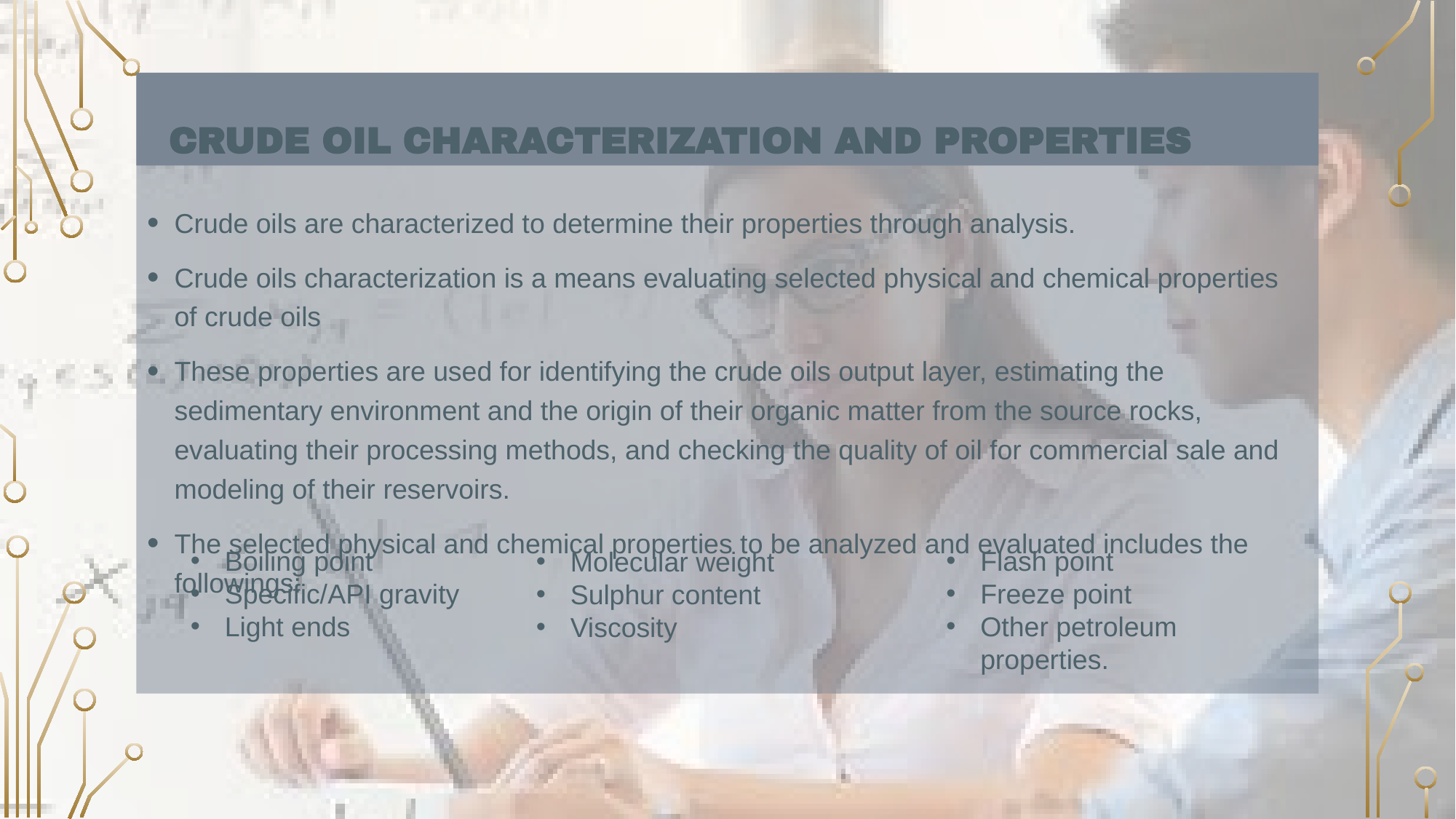

CRUDE OIL CHARACTERIZATION and Properties

Crude oils are characterized to determine their properties through analysis.
Crude oils characterization is a means evaluating selected physical and chemical properties of crude oils
These properties are used for identifying the crude oils output layer, estimating the sedimentary environment and the origin of their organic matter from the source rocks, evaluating their processing methods, and checking the quality of oil for commercial sale and modeling of their reservoirs.
The selected physical and chemical properties to be analyzed and evaluated includes the followings:
Boiling point
Specific/API gravity
Light ends
Flash point
Freeze point
Other petroleum properties.
Molecular weight
Sulphur content
Viscosity